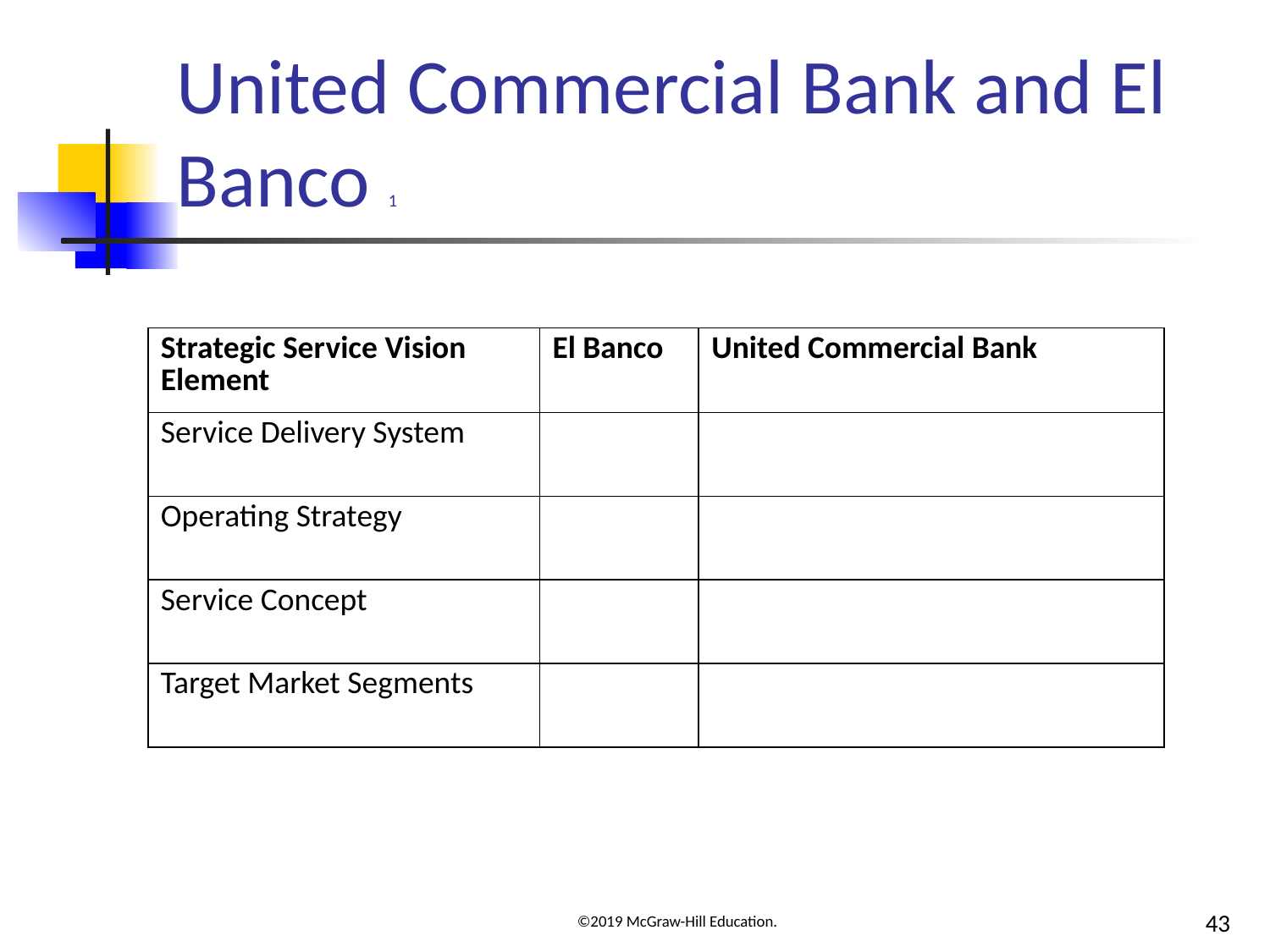

# United Commercial Bank and El Banco 1
| Strategic Service Vision Element | El Banco | United Commercial Bank |
| --- | --- | --- |
| Service Delivery System | Blank | Blank |
| Operating Strategy | Blank | Blank |
| Service Concept | Blank | Blank |
| Target Market Segments | Blank | Blank |